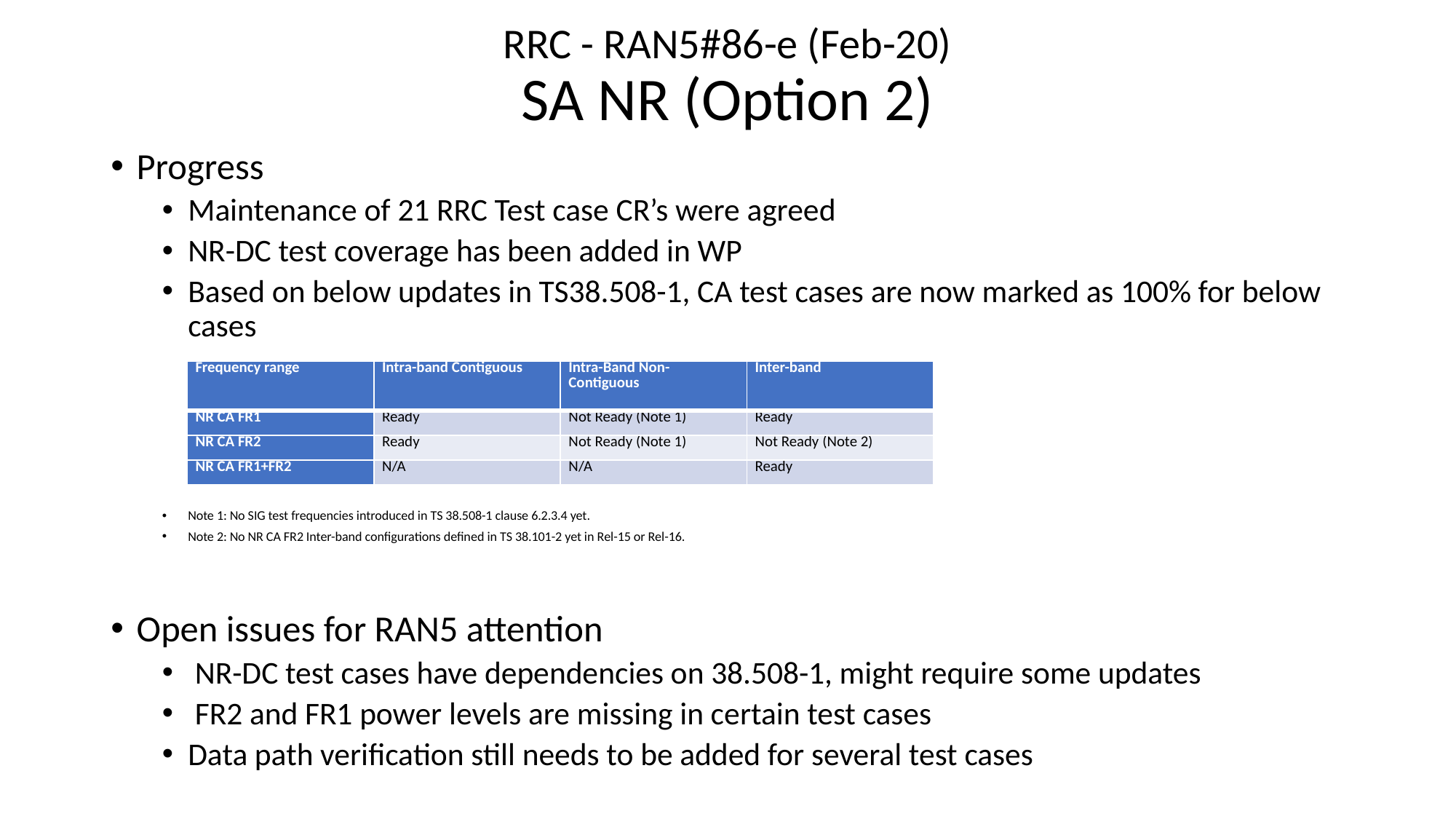

# RRC - RAN5#86-e (Feb-20) SA NR (Option 2)
Progress
Maintenance of 21 RRC Test case CR’s were agreed
NR-DC test coverage has been added in WP
Based on below updates in TS38.508-1, CA test cases are now marked as 100% for below cases

Note 1: No SIG test frequencies introduced in TS 38.508-1 clause 6.2.3.4 yet.
Note 2: No NR CA FR2 Inter-band configurations defined in TS 38.101-2 yet in Rel-15 or Rel-16.

Open issues for RAN5 attention
 NR-DC test cases have dependencies on 38.508-1, might require some updates
 FR2 and FR1 power levels are missing in certain test cases
Data path verification still needs to be added for several test cases
| Frequency range | Intra-band Contiguous | Intra-Band Non-Contiguous | Inter-band |
| --- | --- | --- | --- |
| NR CA FR1 | Ready | Not Ready (Note 1) | Ready |
| NR CA FR2 | Ready | Not Ready (Note 1) | Not Ready (Note 2) |
| NR CA FR1+FR2 | N/A | N/A | Ready |